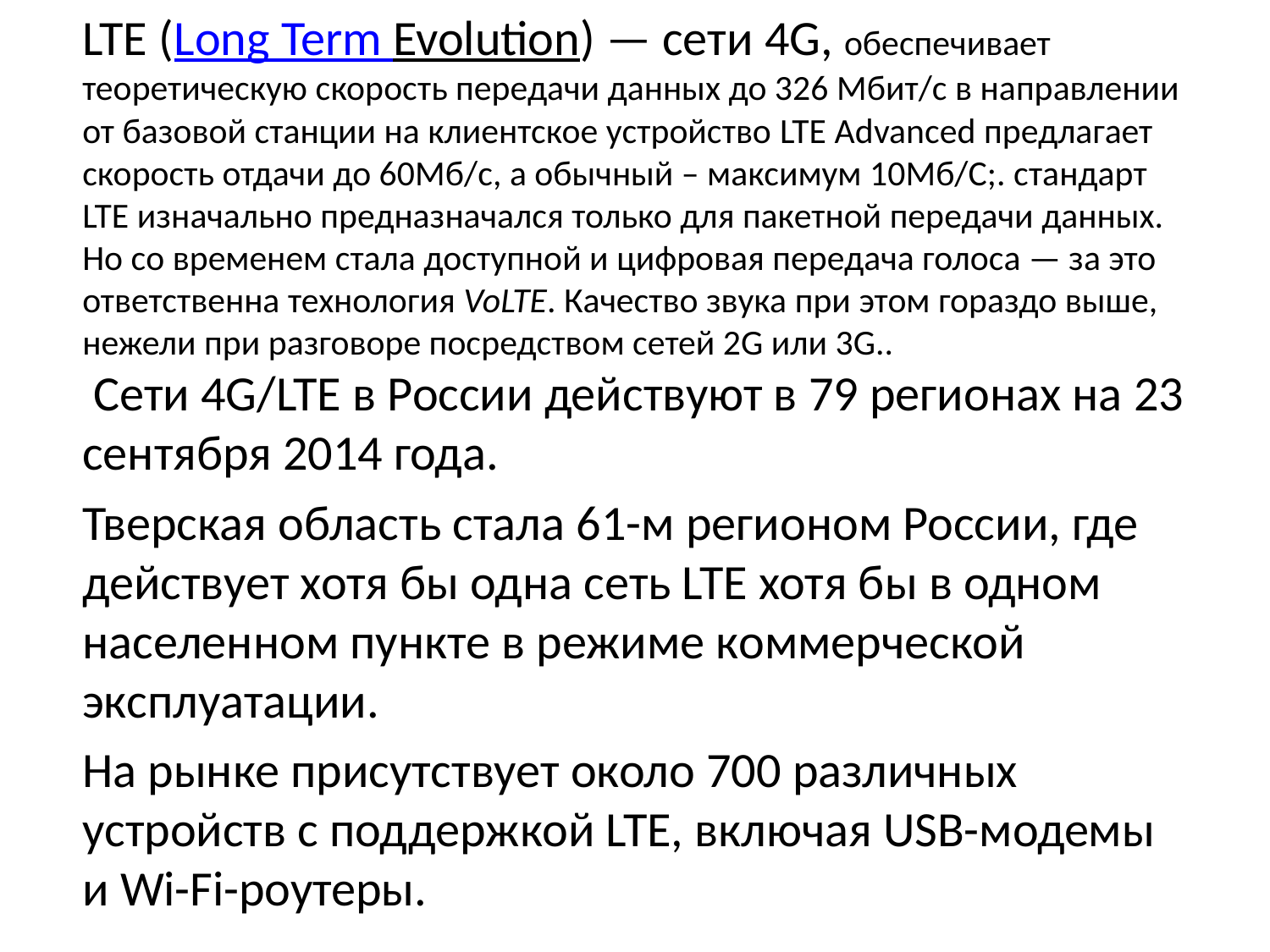

LTE (Long Term Evolution) — сети 4G, обеспечивает теоретическую скорость передачи данных до 326 Мбит/с в направлении от базовой станции на клиентское устройство LTE Advanced предлагает скорость отдачи до 60Мб/с, а обычный – максимум 10Мб/С;. стандарт LTE изначально предназначался только для пакетной передачи данных. Но со временем стала доступной и цифровая передача голоса — за это ответственна технология VoLTE. Качество звука при этом гораздо выше, нежели при разговоре посредством сетей 2G или 3G..
 Сети 4G/LTE в России действуют в 79 регионах на 23 сентября 2014 года.
Тверская область стала 61-м регионом России, где действует хотя бы одна сеть LTE хотя бы в одном населенном пункте в режиме коммерческой эксплуатации.
На рынке присутствует около 700 различных устройств с поддержкой LTE, включая USB-модемы и Wi-Fi-роутеры.